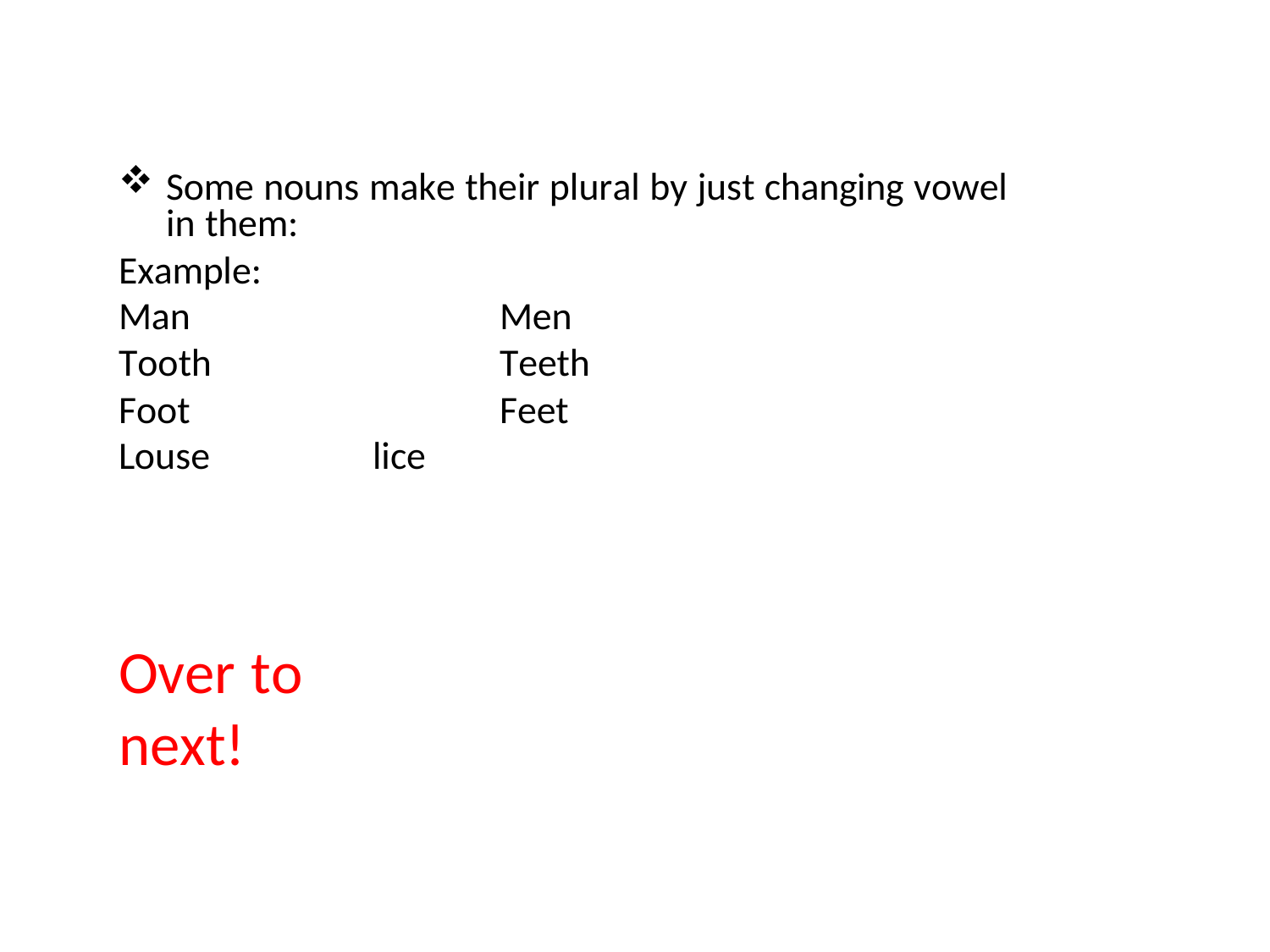

Some nouns make their plural by just changing vowel in them:
Example:
| Man |  | Men |
| --- | --- | --- |
| Tooth |  | Teeth |
| Foot |  | Feet |
| Louse | lice |  |
Over to next!